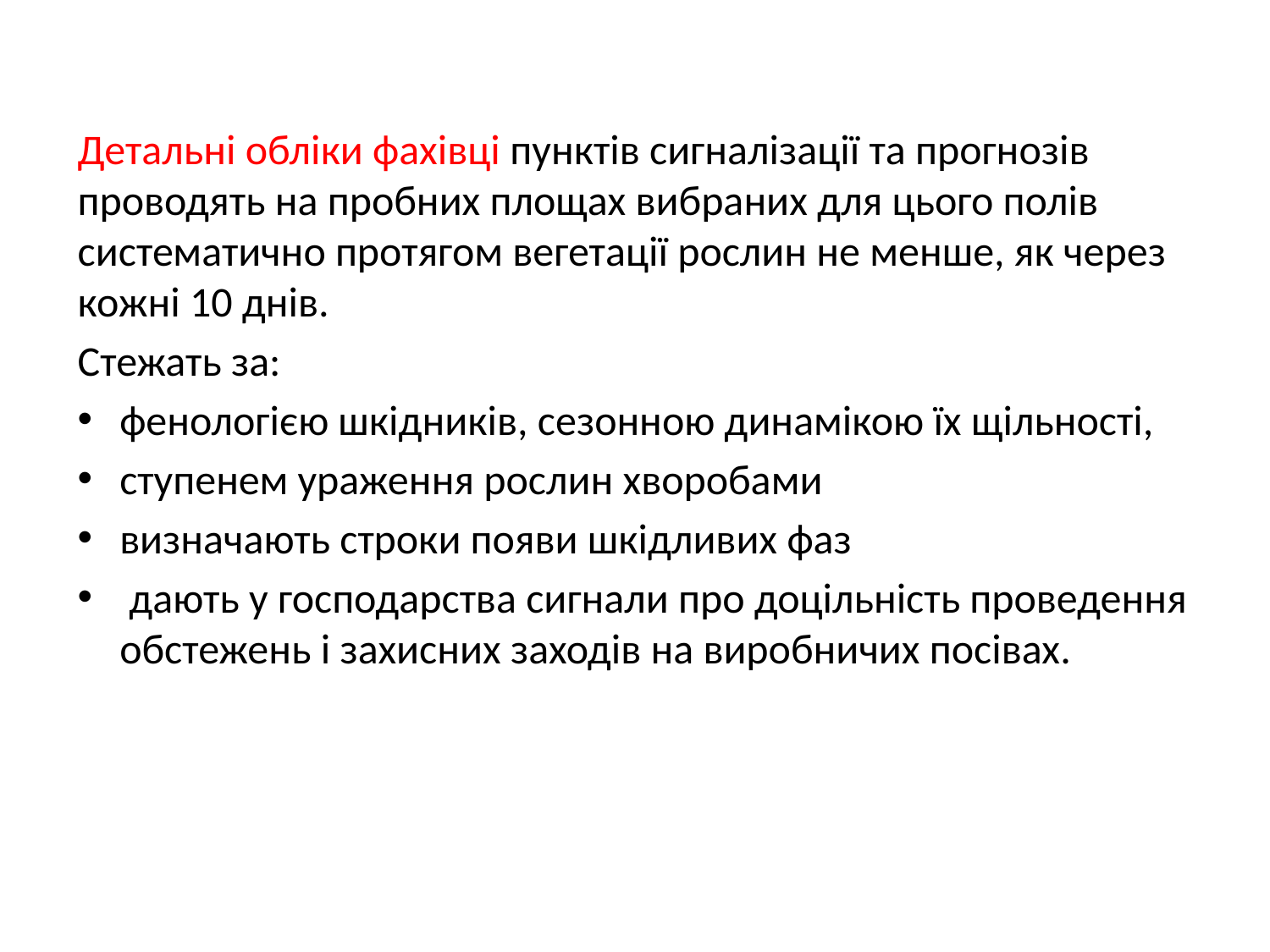

Детальні обліки фахівці пунктів сигналізації та прогнозів проводять на пробних площах вибраних для цього полів систематично протягом вегетації рослин не менше, як через кожні 10 днів.
Стежать за:
фенологією шкідників, сезонною динамікою їх щільності,
ступенем ураження рослин хворобами
визначають строки появи шкідливих фаз
 дають у господарства сигнали про доцільність проведення обстежень і захисних заходів на виробничих посівах.